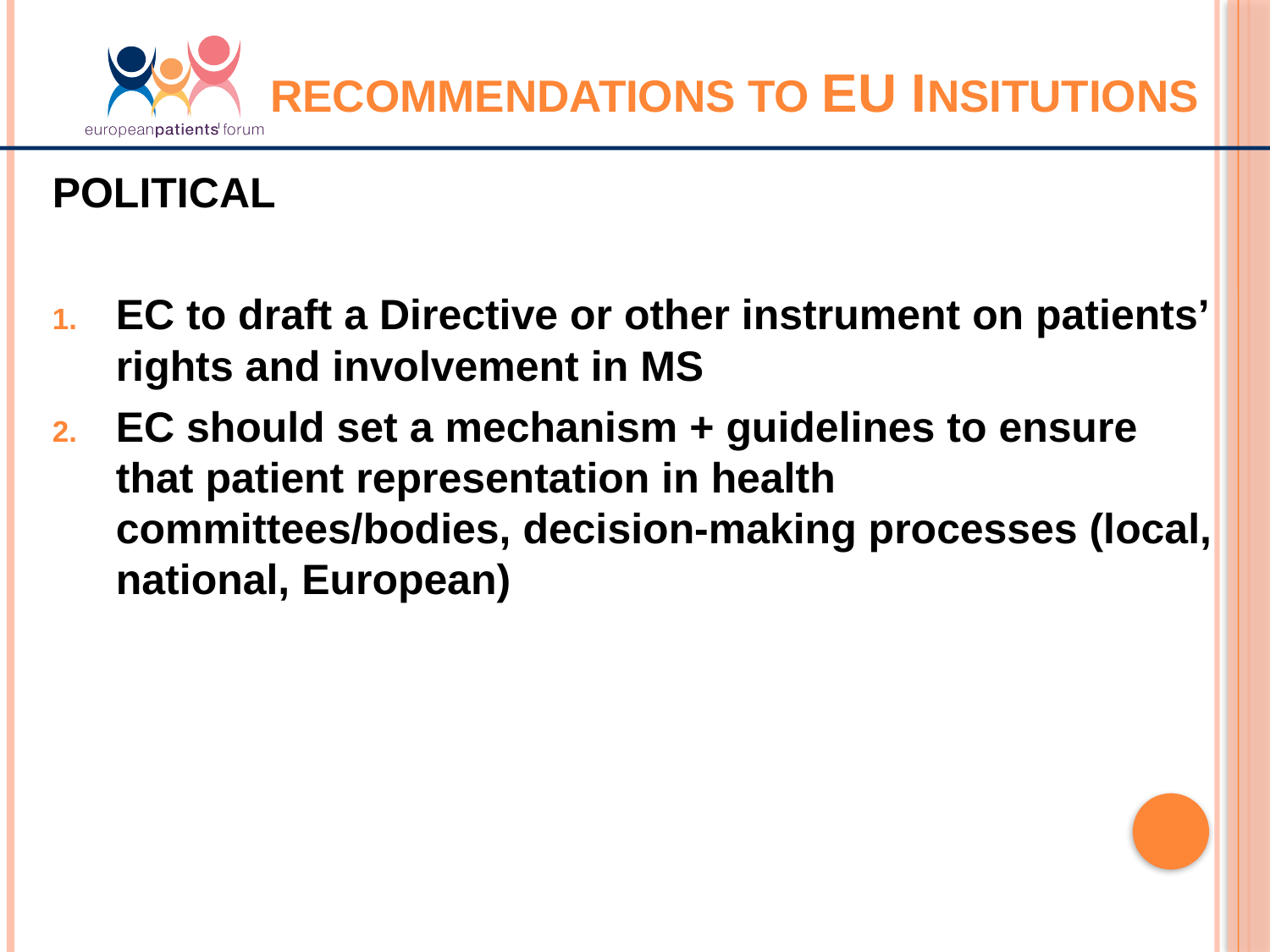

# RECOMMENDATIONS TO eu iNSITUTIONS
POLITICAL

EC to draft a Directive or other instrument on patients’ rights and involvement in MS
EC should set a mechanism + guidelines to ensure that patient representation in health committees/bodies, decision-making processes (local, national, European)